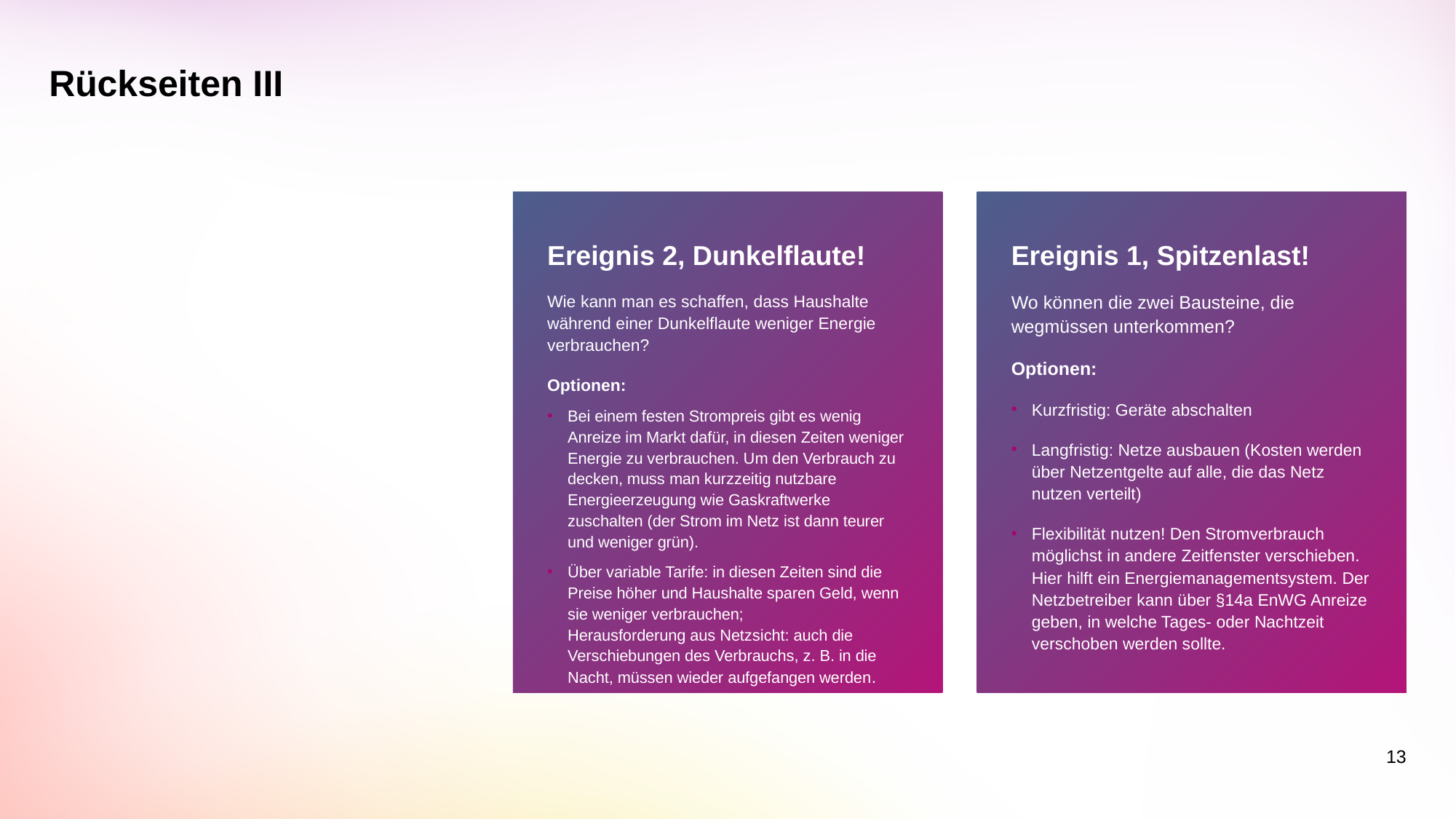

# Rückseiten III

Ereignis 2, Dunkelflaute!
Wie kann man es schaffen, dass Haushalte während einer Dunkelflaute weniger Energie verbrauchen?
Optionen:
Bei einem festen Strompreis gibt es wenig Anreize im Markt dafür, in diesen Zeiten weniger Energie zu verbrauchen. Um den Verbrauch zu decken, muss man kurzzeitig nutzbare Energieerzeugung wie Gaskraftwerke zuschalten (der Strom im Netz ist dann teurer und weniger grün).
Über variable Tarife: in diesen Zeiten sind die Preise höher und Haushalte sparen Geld, wenn sie weniger verbrauchen;
Herausforderung aus Netzsicht: auch die Verschiebungen des Verbrauchs, z. B. in die Nacht, müssen wieder aufgefangen werden.
Ereignis 1, Spitzenlast!
Wo können die zwei Bausteine, die wegmüssen unterkommen?
Optionen:
Kurzfristig: Geräte abschalten
Langfristig: Netze ausbauen (Kosten werden über Netzentgelte auf alle, die das Netz nutzen verteilt)
Flexibilität nutzen! Den Stromverbrauch möglichst in andere Zeitfenster verschieben. Hier hilft ein Energiemanagementsystem. Der Netzbetreiber kann über §14a EnWG Anreize geben, in welche Tages- oder Nachtzeit verschoben werden sollte.
13